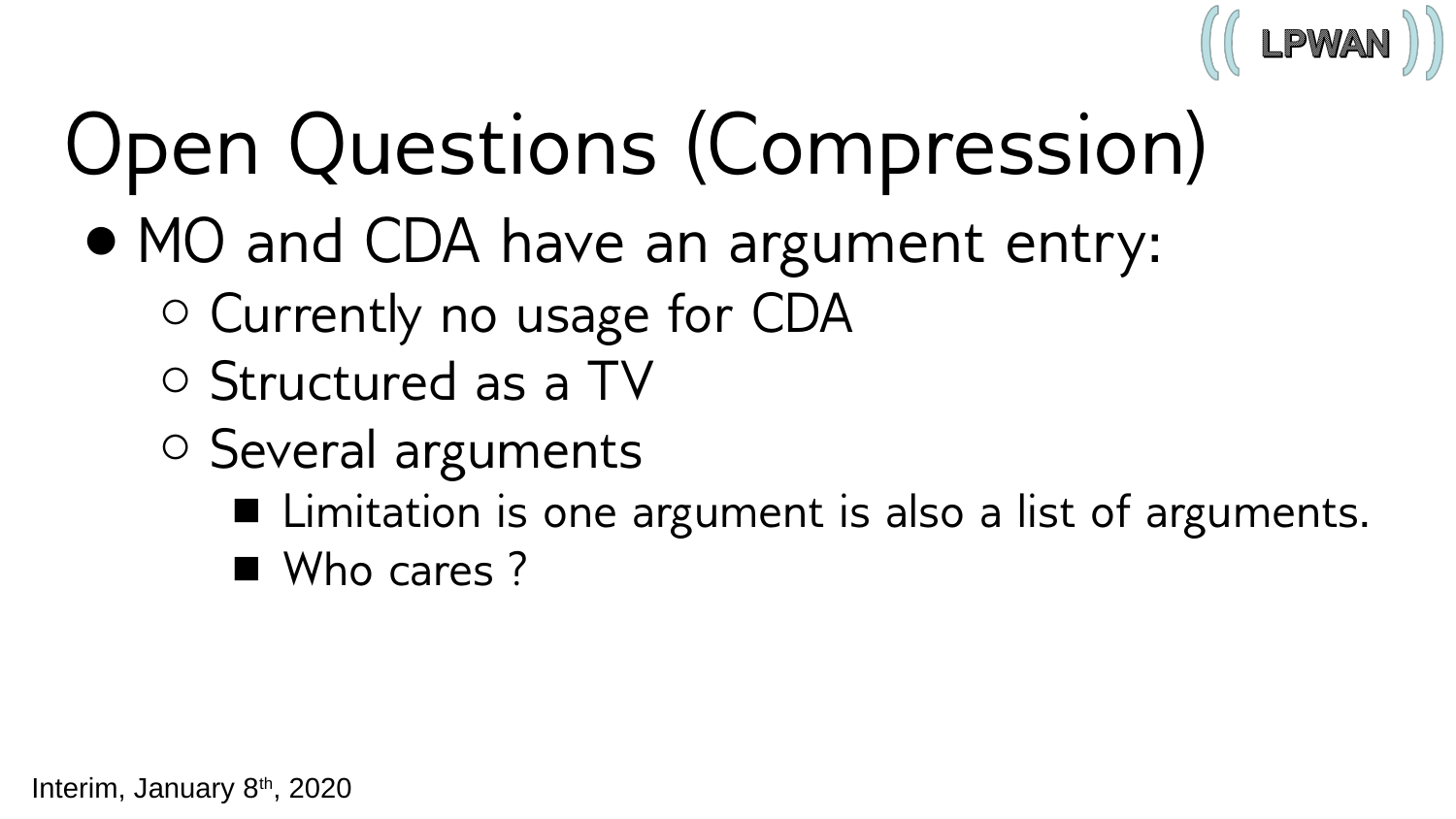

# Open Questions (Compression)
MO and CDA have an argument entry:
Currently no usage for CDA
Structured as a TV
Several arguments
Limitation is one argument is also a list of arguments.
Who cares ?